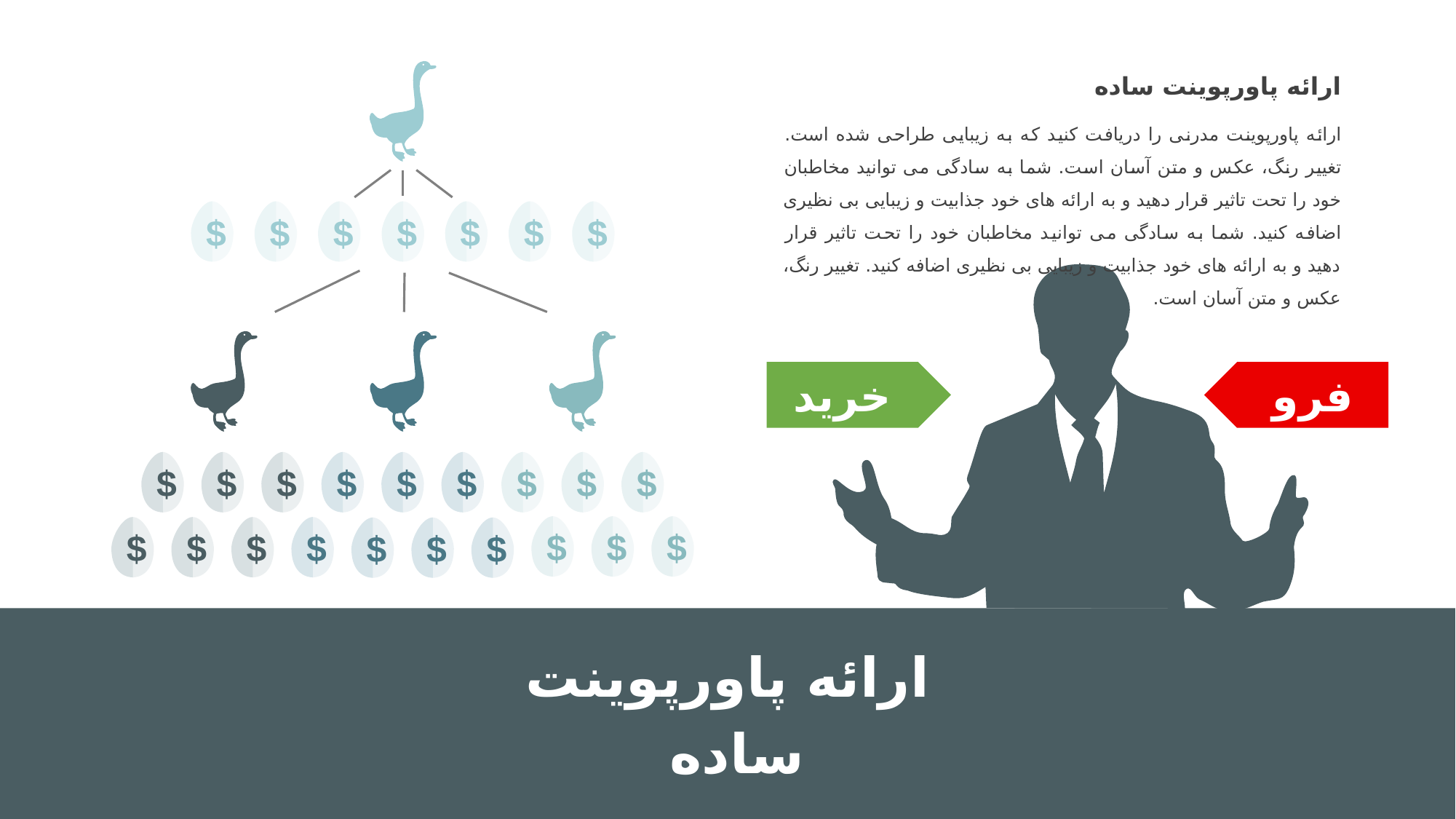

ارائه پاورپوینت ساده
ارائه پاورپوینت مدرنی را دریافت کنید که به زیبایی طراحی شده است. تغییر رنگ، عکس و متن آسان است. شما به سادگی می توانید مخاطبان خود را تحت تاثیر قرار دهید و به ارائه های خود جذابیت و زیبایی بی نظیری اضافه کنید. شما به سادگی می توانید مخاطبان خود را تحت تاثیر قرار دهید و به ارائه های خود جذابیت و زیبایی بی نظیری اضافه کنید. تغییر رنگ، عکس و متن آسان است.

$

$

$

$

$

$

$

فروش

خرید

$

$

$

$

$

$

$

$

$

$

$

$

$

$

$

$

$

$

$

ارائه پاورپوینت
 ساده